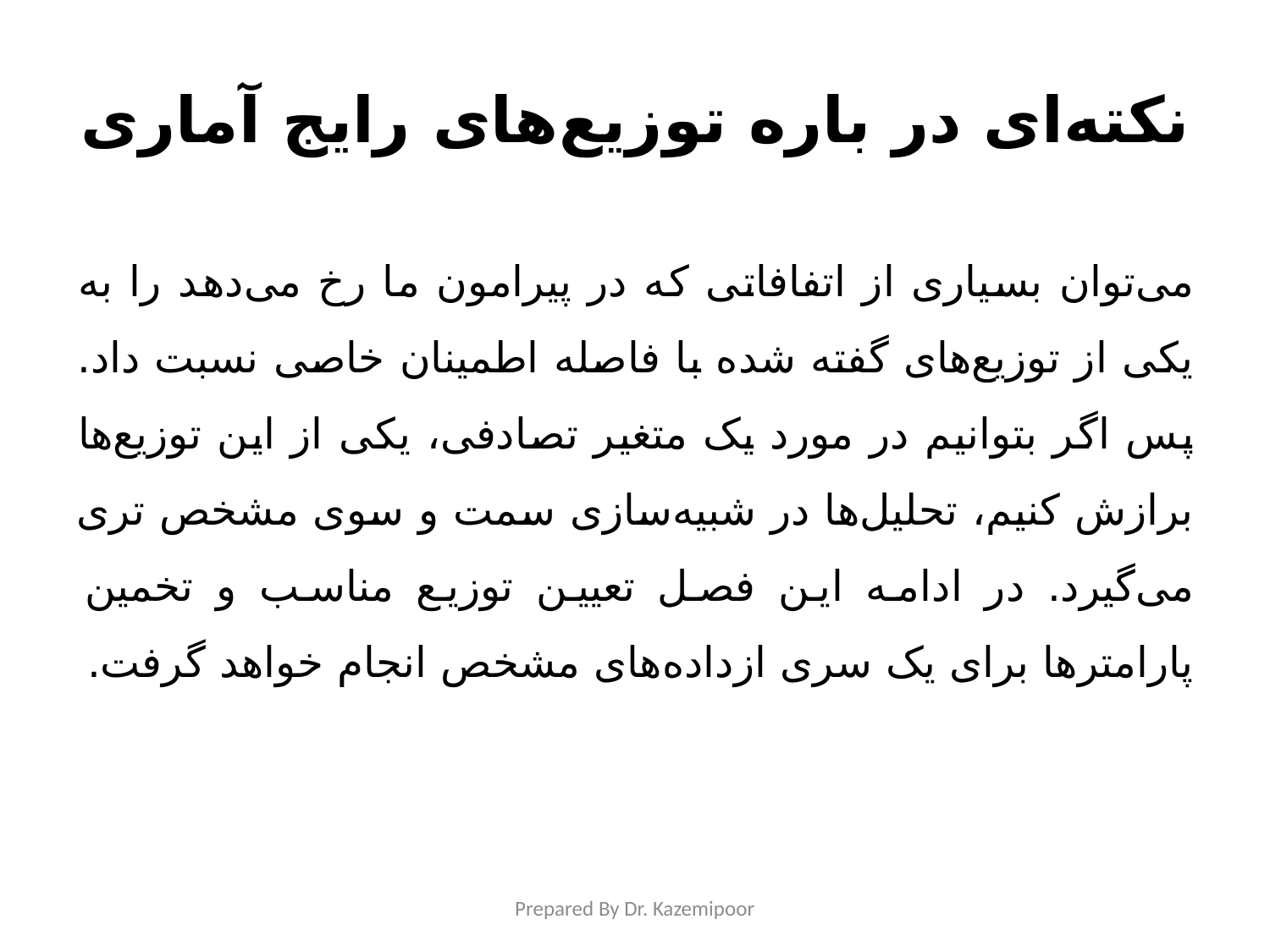

# نکته‌ای در باره توزیع‌های رایج آماری
می‌توان بسیاری از اتفافاتی که در پیرامون ما رخ می‌دهد را به یکی از توزیع‌های گفته شده با فاصله اطمینان خاصی نسبت داد. پس اگر بتوانیم در مورد یک متغیر تصادفی، یکی از این توزیع‌ها برازش کنیم، تحلیل‌ها در شبیه‌سازی سمت و سوی مشخص تری می‌گیرد. در ادامه این فصل تعیین توزیع مناسب و تخمین پارامترها برای یک سری ازداده‌های مشخص انجام خواهد گرفت.
Prepared By Dr. Kazemipoor